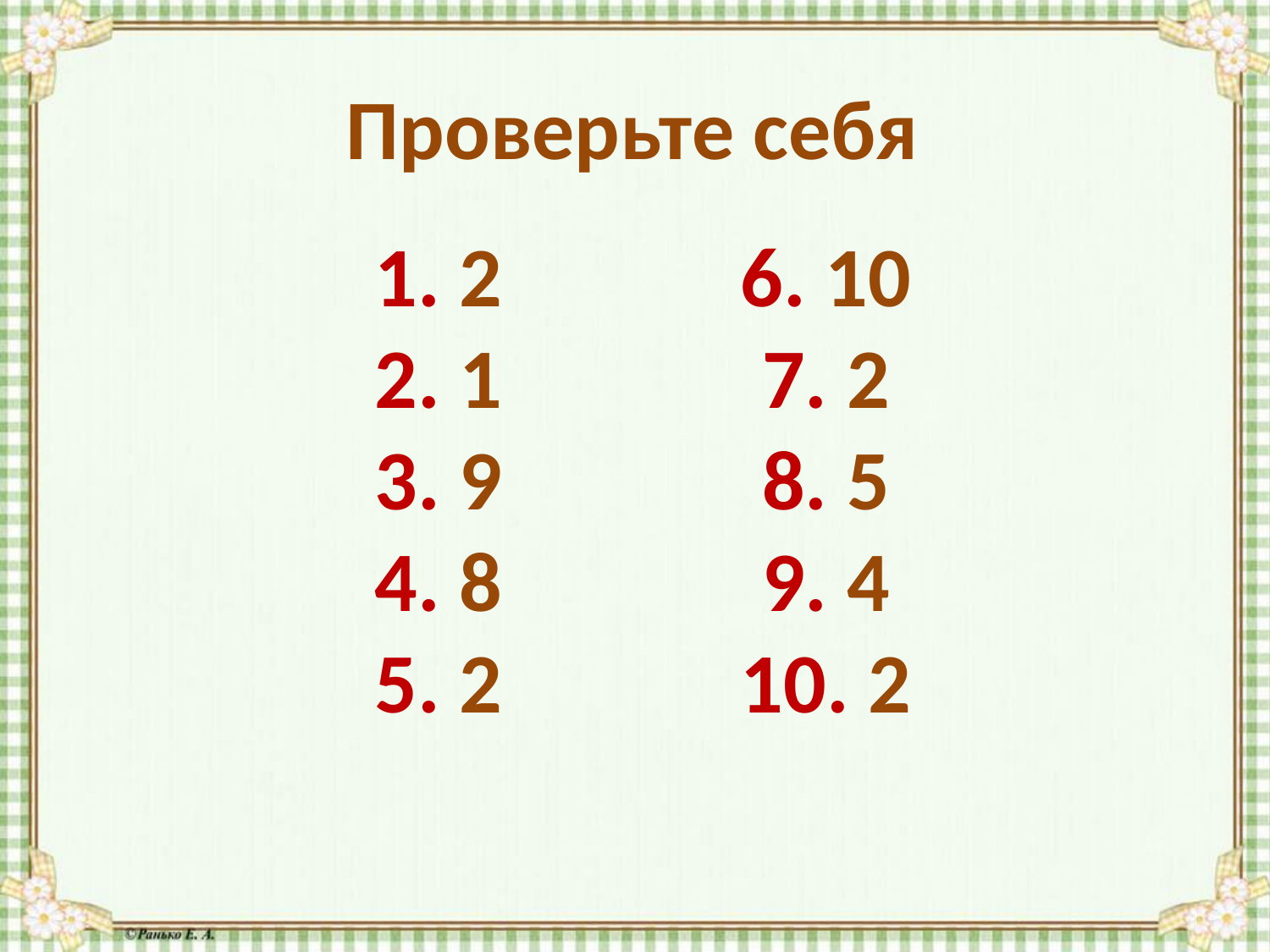

Проверьте себя
1. 2
2. 1
3. 9
4. 8
5. 2
6. 10
7. 2
8. 5
9. 4
10. 2